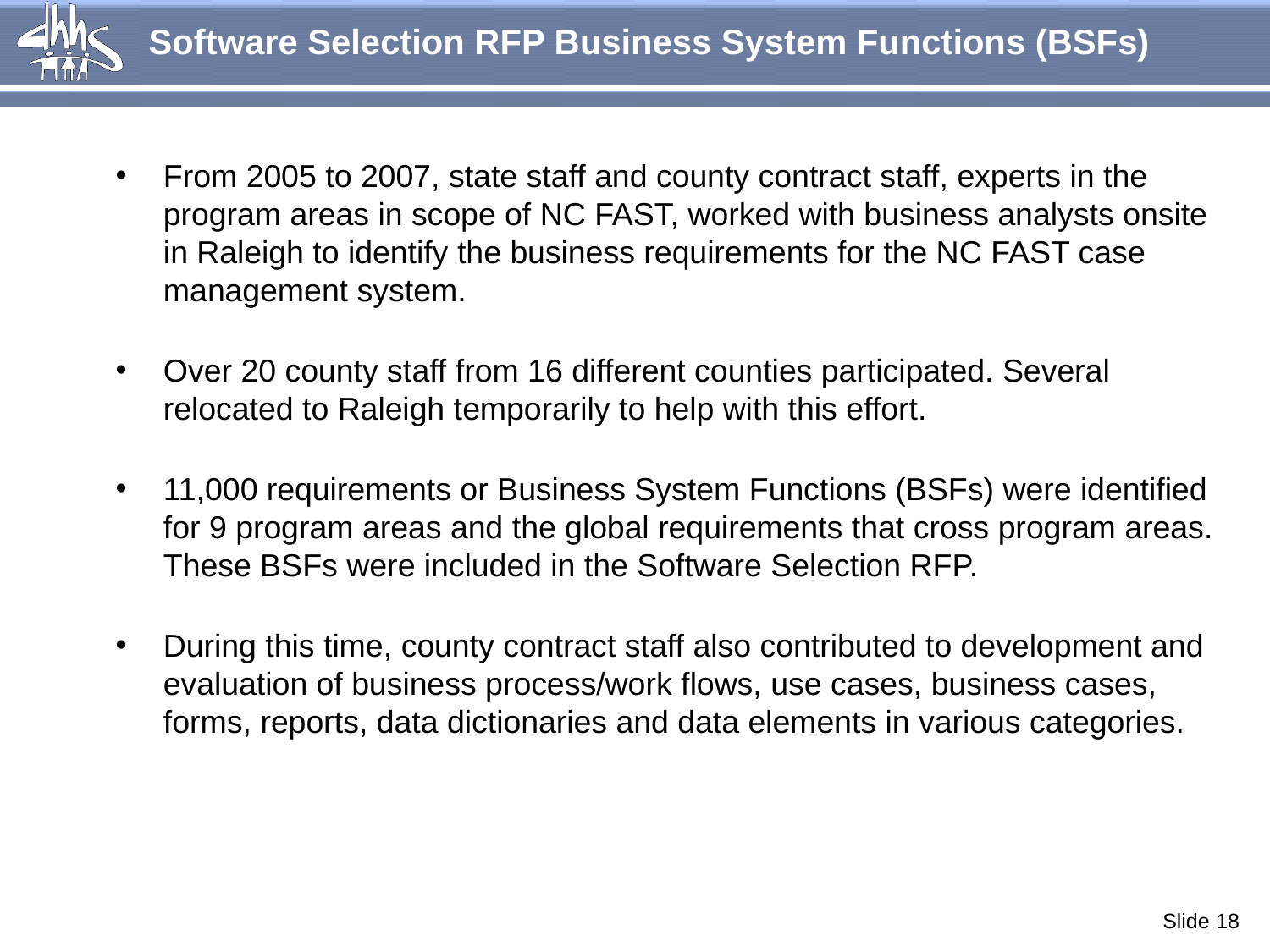

Software Selection RFP Business System Functions (BSFs)
From 2005 to 2007, state staff and county contract staff, experts in the program areas in scope of NC FAST, worked with business analysts onsite in Raleigh to identify the business requirements for the NC FAST case management system.
Over 20 county staff from 16 different counties participated. Several relocated to Raleigh temporarily to help with this effort.
11,000 requirements or Business System Functions (BSFs) were identified for 9 program areas and the global requirements that cross program areas. These BSFs were included in the Software Selection RFP.
During this time, county contract staff also contributed to development and evaluation of business process/work flows, use cases, business cases, forms, reports, data dictionaries and data elements in various categories.